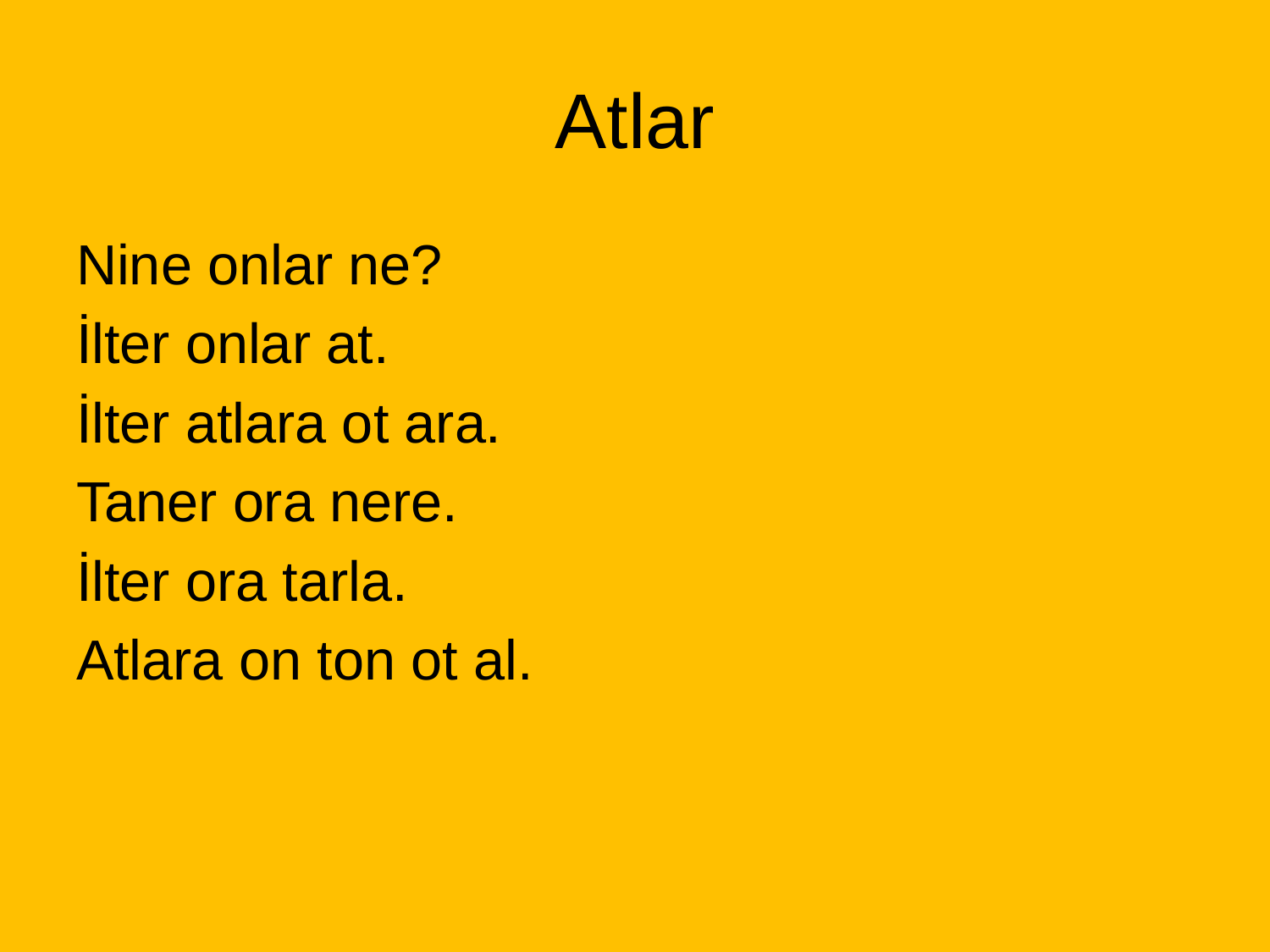

# Atlar
Nine onlar ne?
İlter onlar at.
İlter atlara ot ara.
Taner ora nere.
İlter ora tarla.
Atlara on ton ot al.